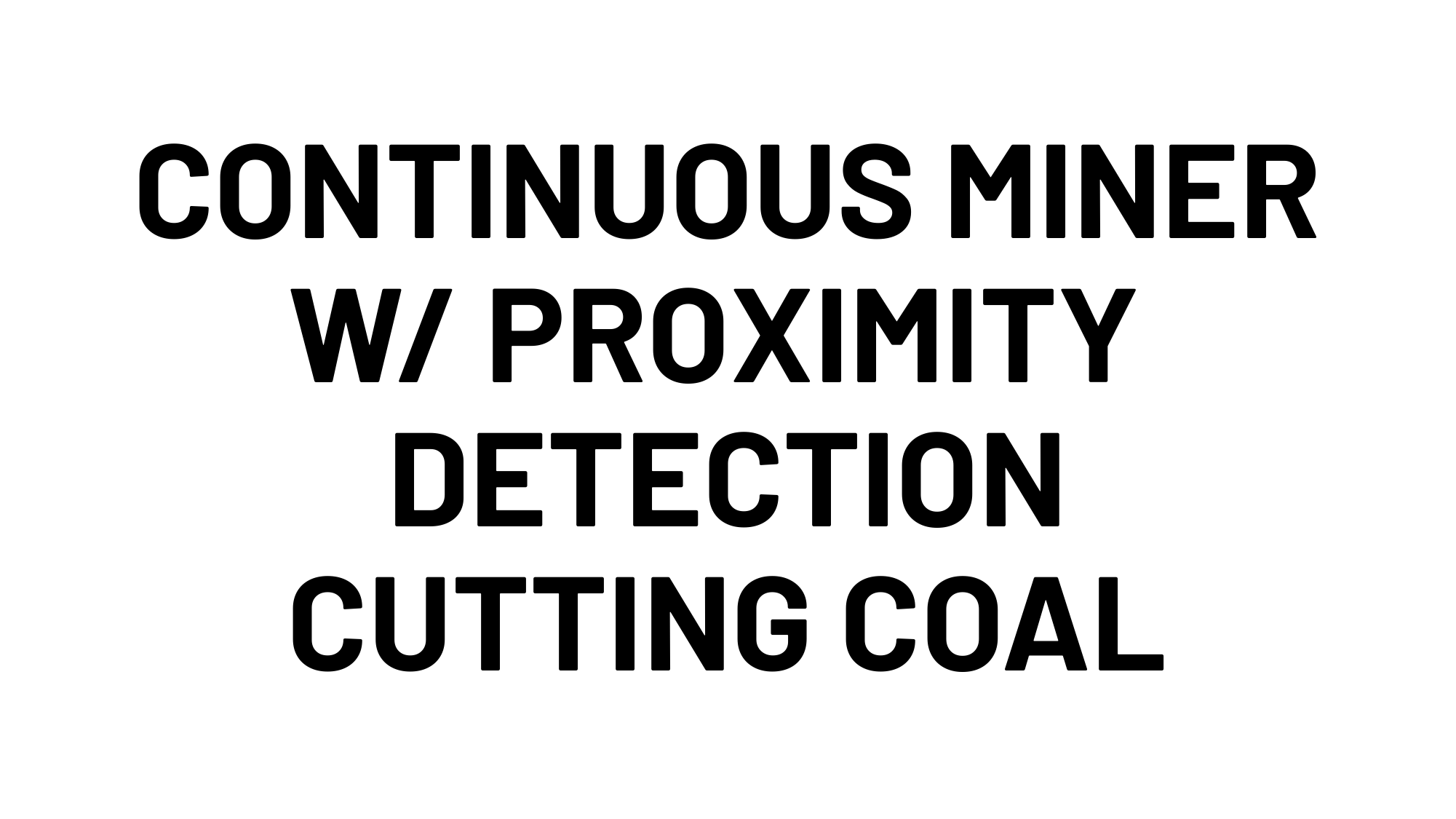

# CONTINUOUS MINER W/ PROXIMITY DETECTION CUTTING COAL